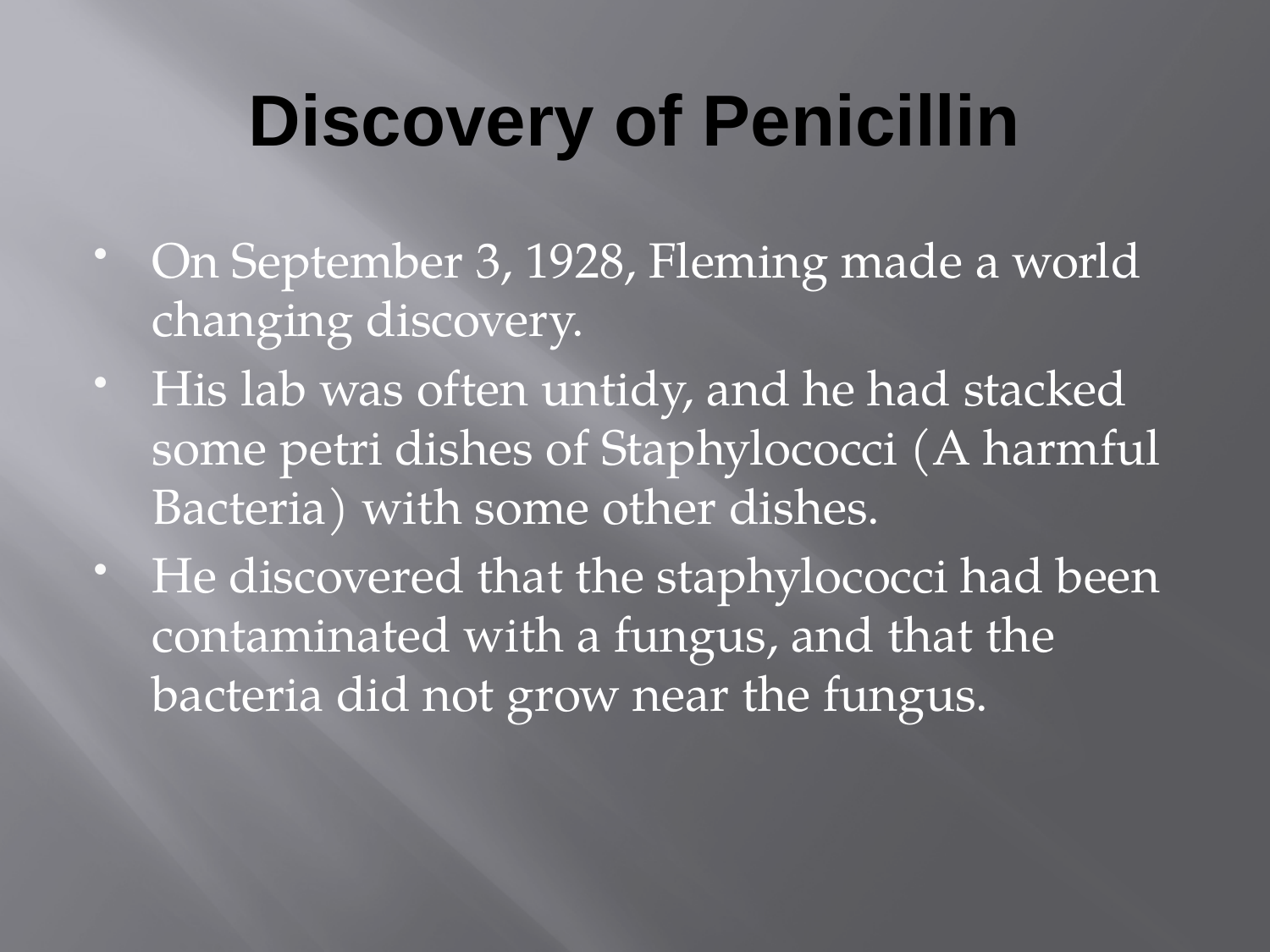

# Discovery of Penicillin
On September 3, 1928, Fleming made a world changing discovery.
His lab was often untidy, and he had stacked some petri dishes of Staphylococci (A harmful Bacteria) with some other dishes.
He discovered that the staphylococci had been contaminated with a fungus, and that the bacteria did not grow near the fungus.